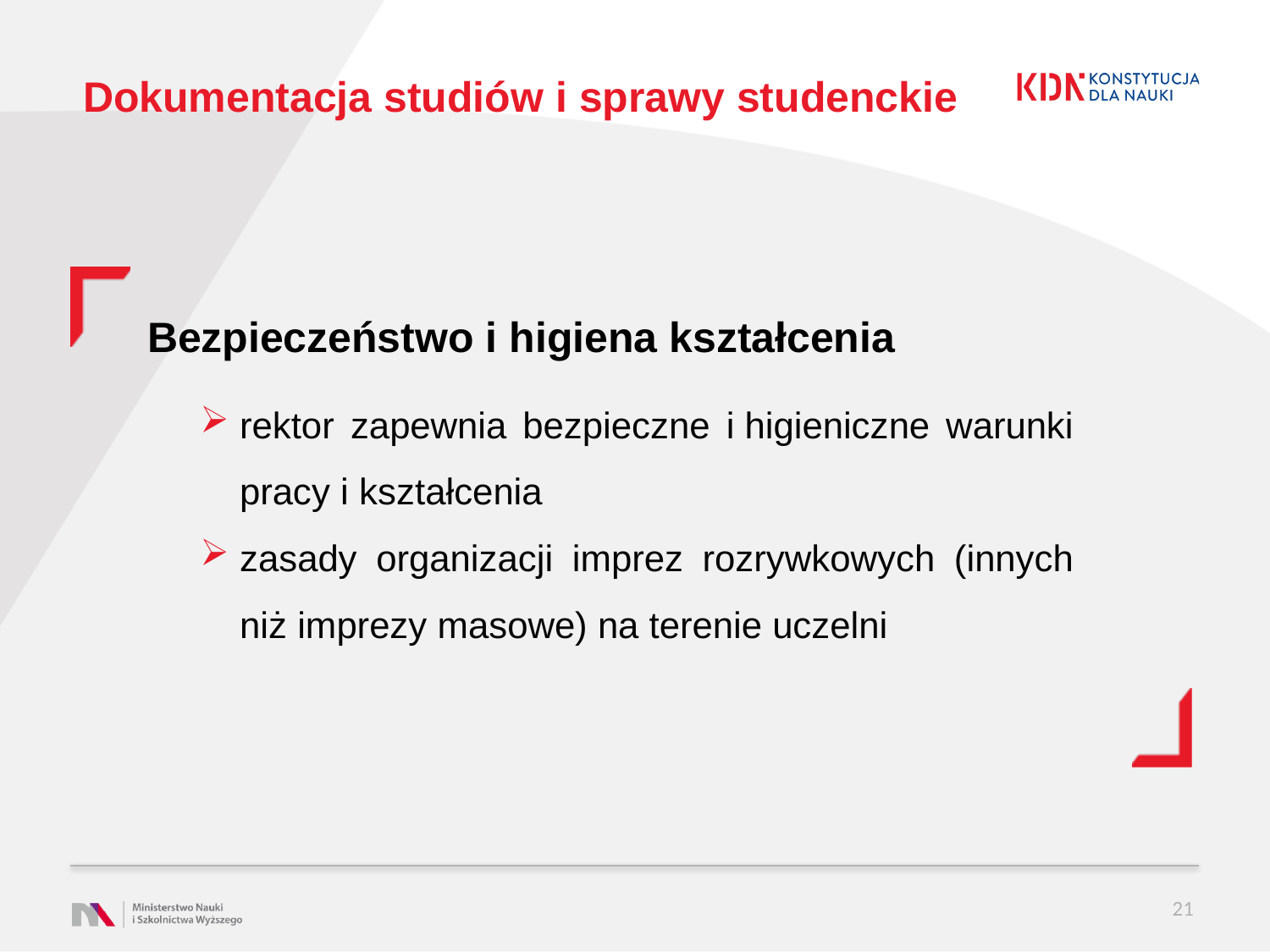

# Dokumentacja studiów i sprawy studenckie
Bezpieczeństwo i higiena kształcenia
rektor zapewnia bezpieczne i higieniczne warunki pracy i kształcenia
zasady organizacji imprez rozrywkowych (innych niż imprezy masowe) na terenie uczelni

21